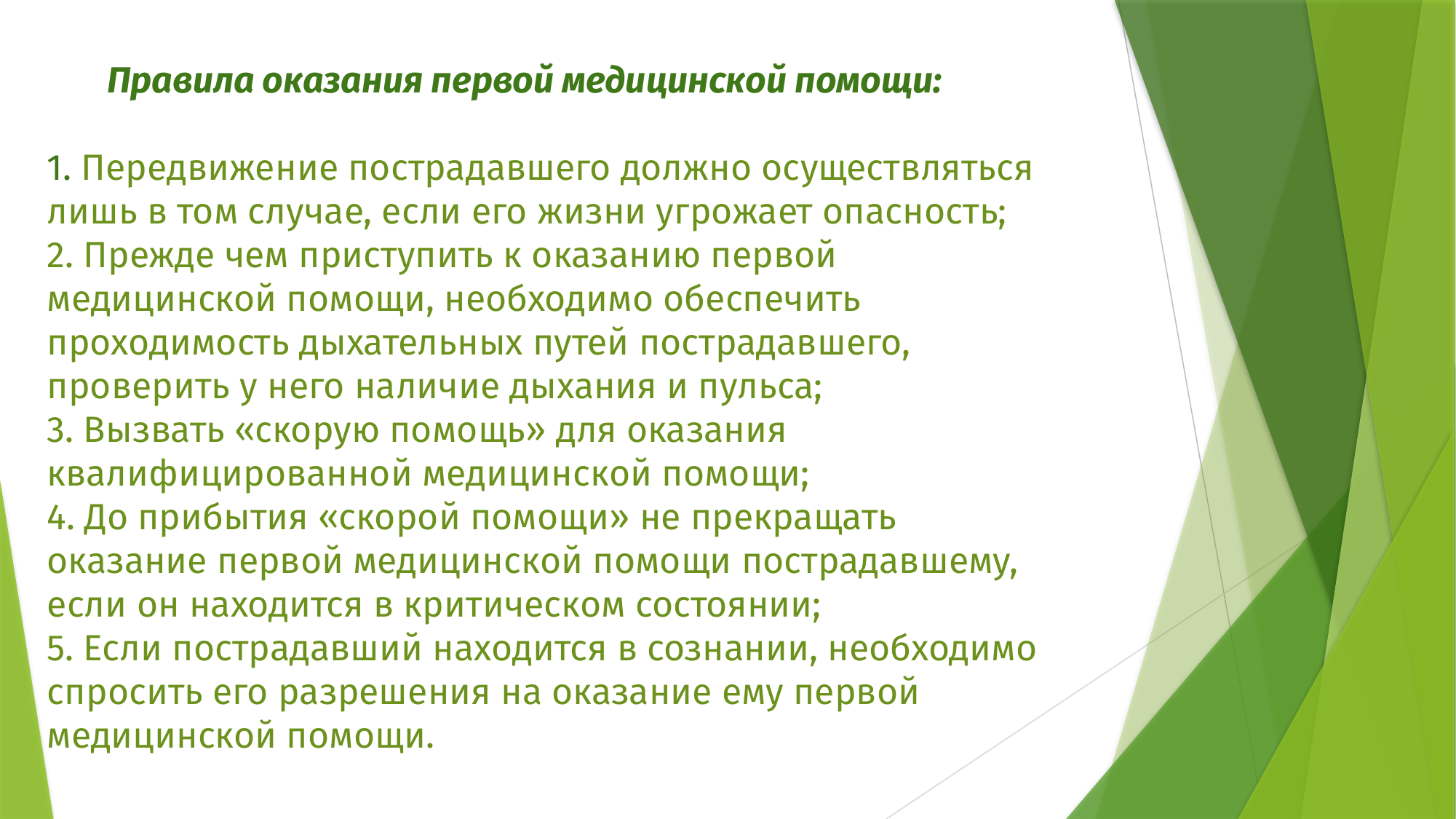

# Правила оказания первой медицинской помощи: 1. Передвижение пострадавшего должно осуществляться лишь в том случае, если его жизни угрожает опасность; 2. Прежде чем приступить к оказанию первой медицинской помощи, необходимо обеспечить проходимость дыхательных путей пострадавшего, проверить у него наличие дыхания и пульса; 3. Вызвать «скорую помощь» для оказания квалифицированной медицинской помощи; 4. До прибытия «скорой помощи» не прекращать оказание первой медицинской помощи пострадавшему, если он находится в критическом состоянии; 5. Если пострадавший находится в сознании, необходимо спросить его разрешения на оказание ему первой медицинской помощи.